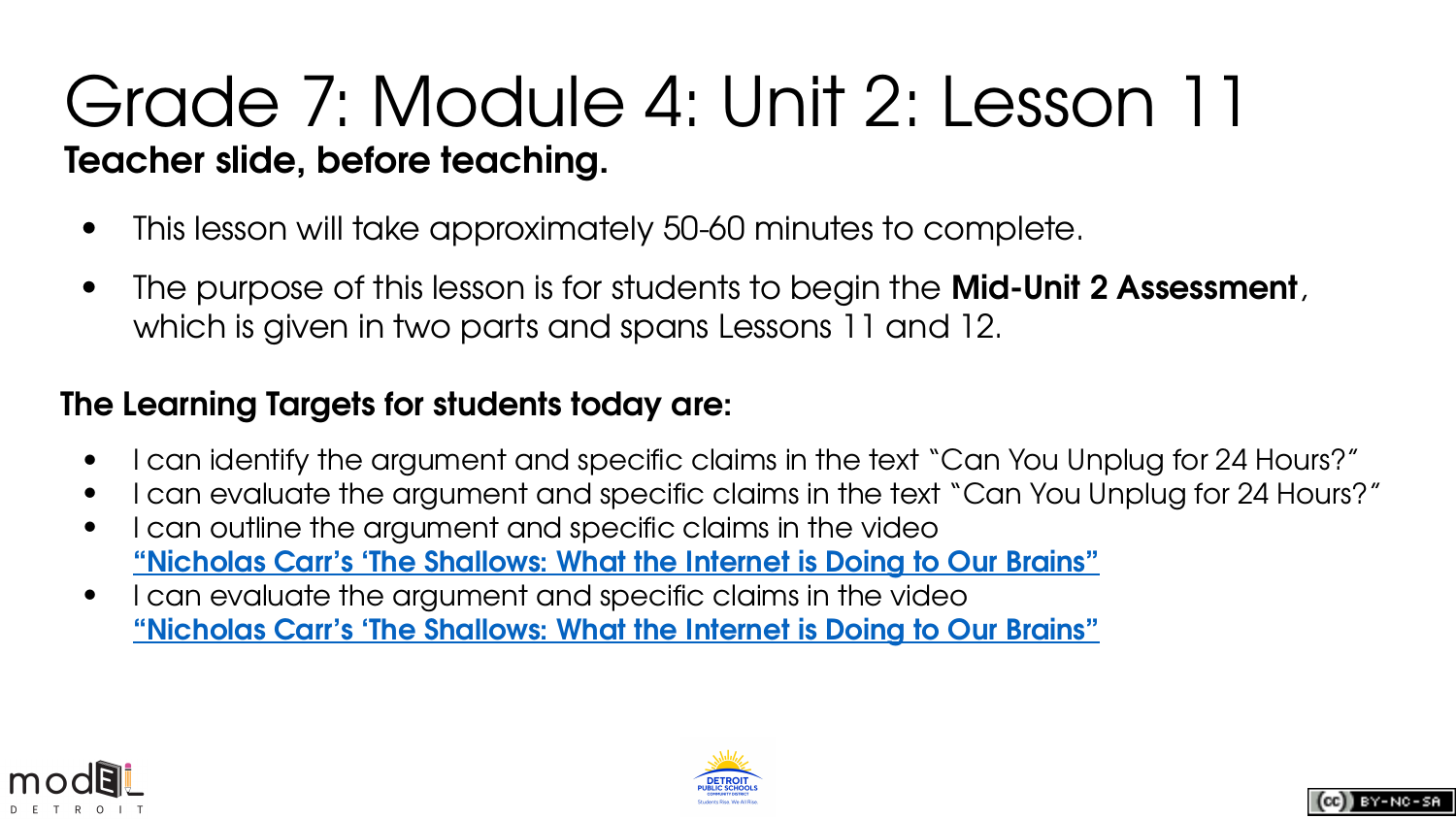

Grade 7: Module 4: Unit 2: Lesson 11
Teacher slide, before teaching.
This lesson will take approximately 50-60 minutes to complete.
The purpose of this lesson is for students to begin the Mid-Unit 2 Assessment, which is given in two parts and spans Lessons 11 and 12.

The Learning Targets for students today are:
I can identify the argument and specific claims in the text “Can You Unplug for 24 Hours?”
I can evaluate the argument and specific claims in the text “Can You Unplug for 24 Hours?”
I can outline the argument and specific claims in the video “Nicholas Carr’s ‘The Shallows: What the Internet is Doing to Our Brains”
I can evaluate the argument and specific claims in the video “Nicholas Carr’s ‘The Shallows: What the Internet is Doing to Our Brains”